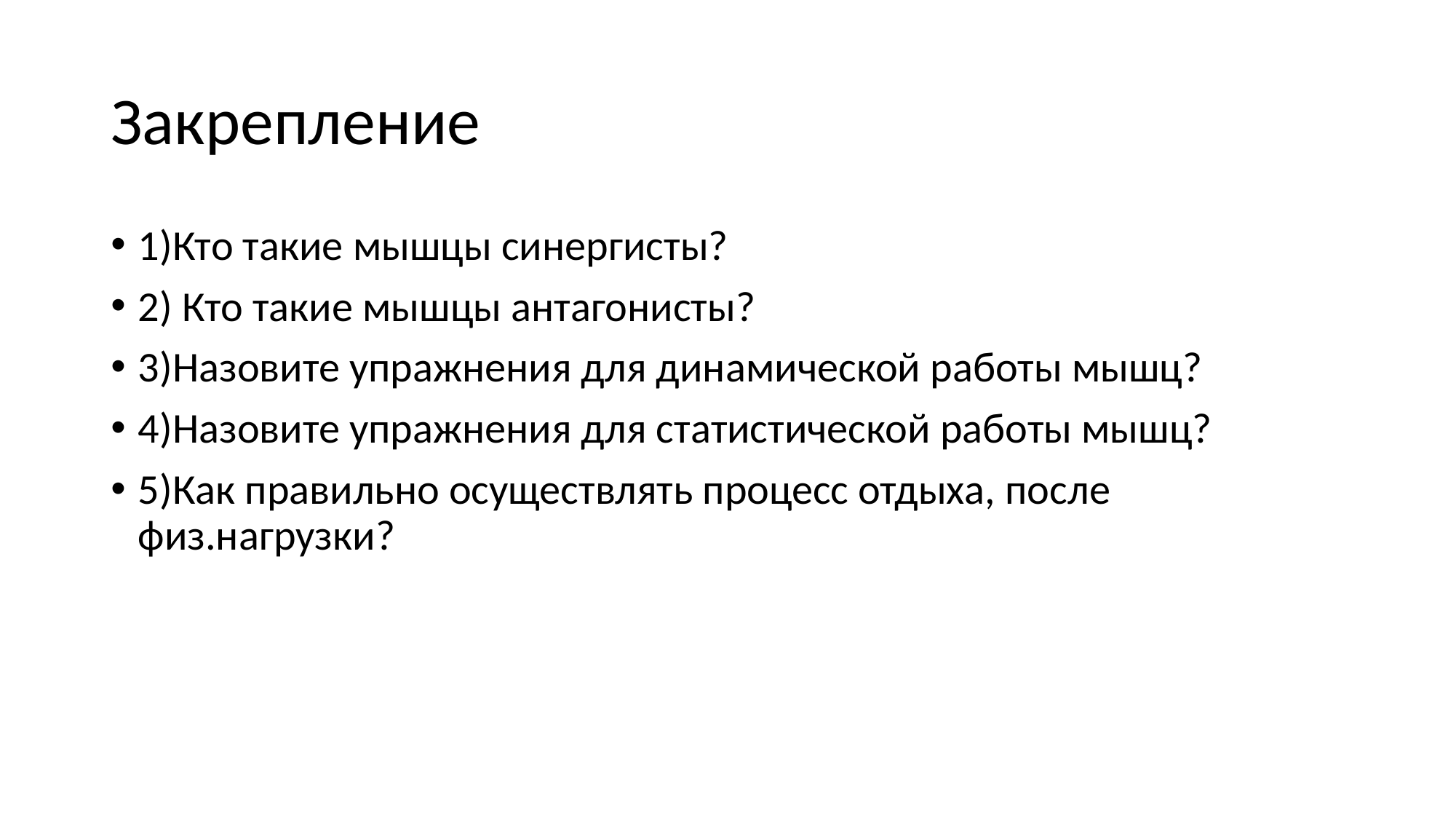

# Закрепление
1)Кто такие мышцы синергисты?
2) Кто такие мышцы антагонисты?
3)Назовите упражнения для динамической работы мышц?
4)Назовите упражнения для статистической работы мышц?
5)Как правильно осуществлять процесс отдыха, после физ.нагрузки?